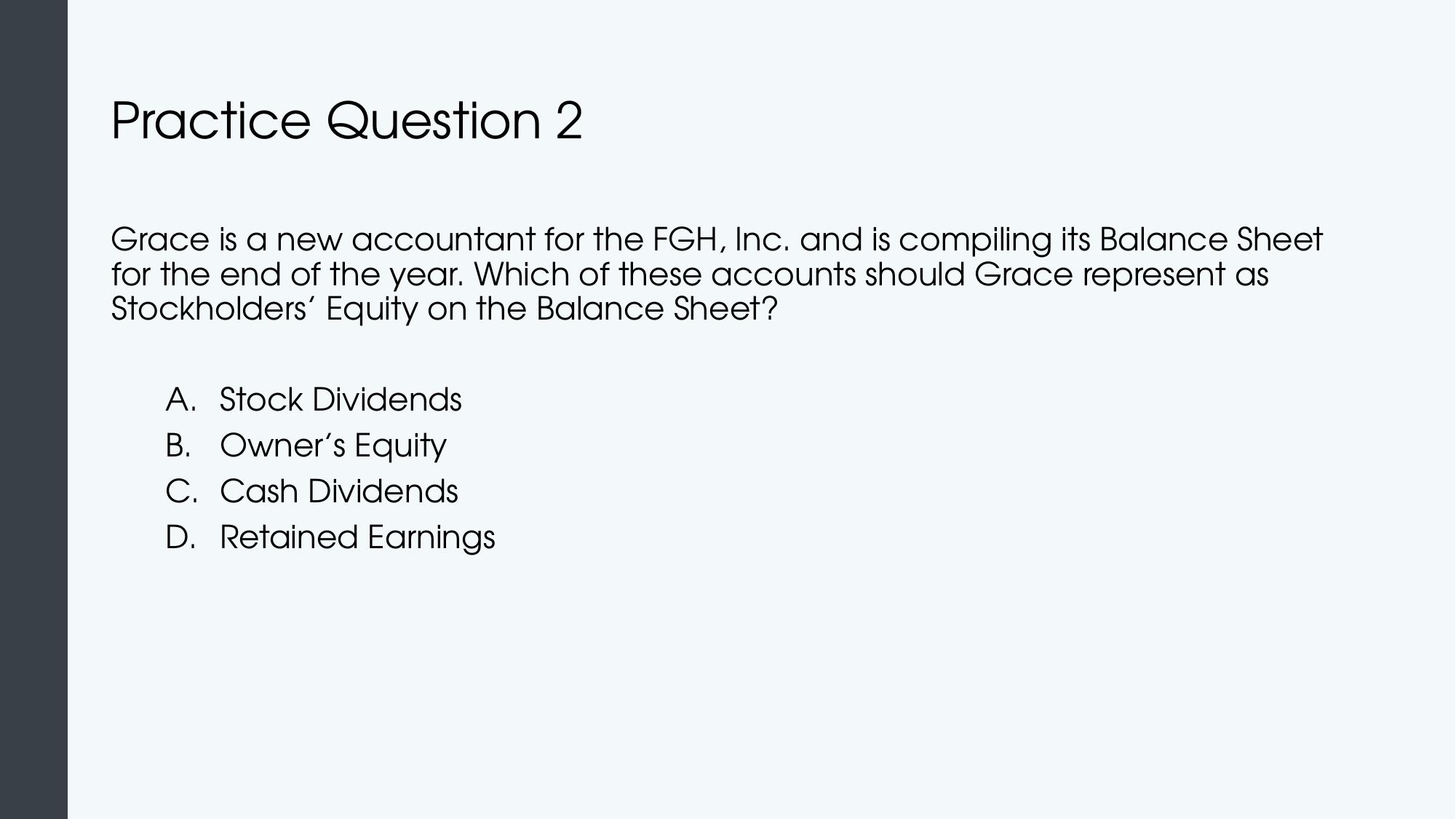

# Practice Question 2
Grace is a new accountant for the FGH, Inc. and is compiling its Balance Sheet for the end of the year. Which of these accounts should Grace represent as Stockholders’ Equity on the Balance Sheet?

Stock Dividends
Owner’s Equity
Cash Dividends
Retained Earnings